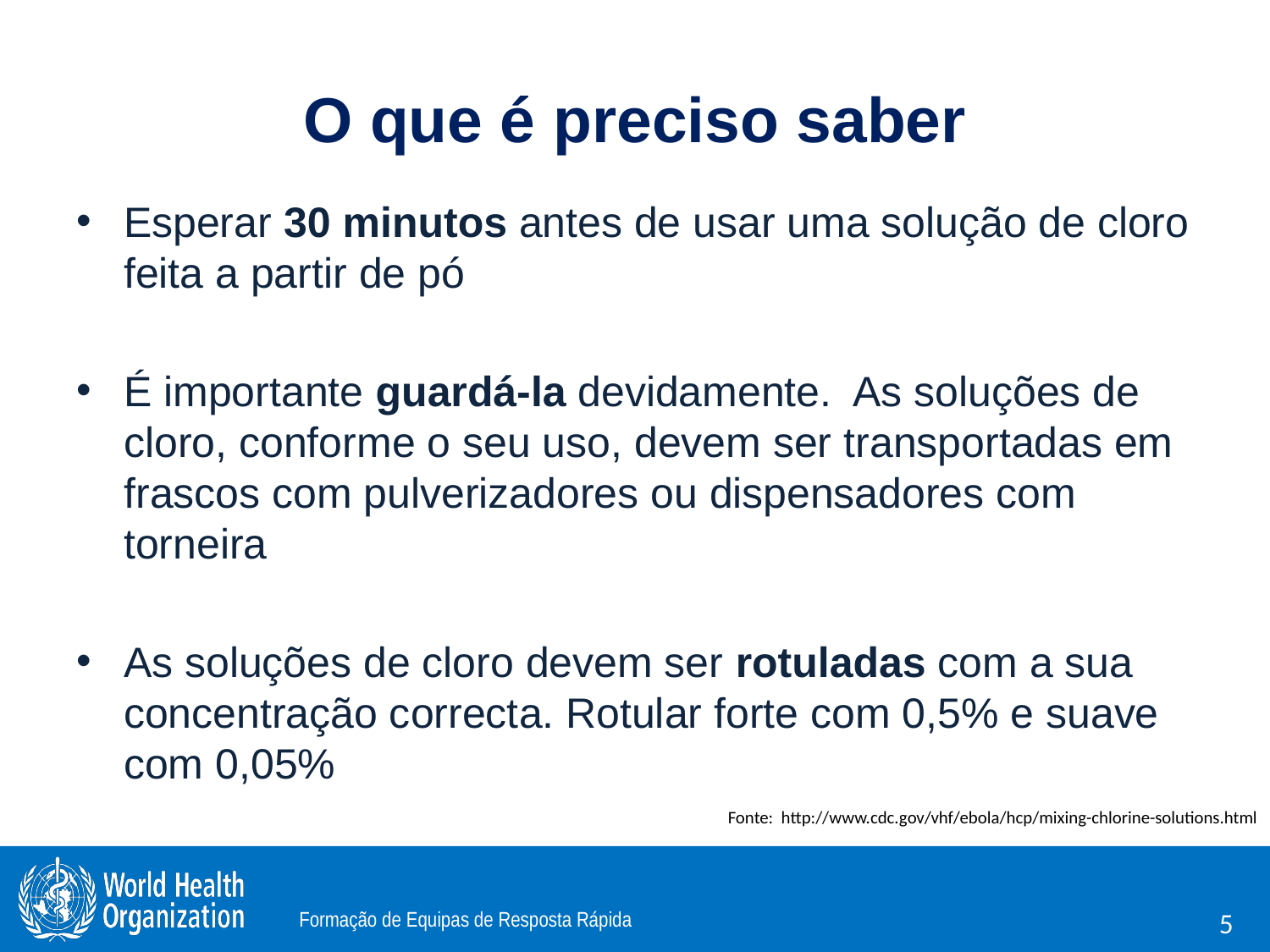

# O que é preciso saber
Esperar 30 minutos antes de usar uma solução de cloro feita a partir de pó

É importante guardá-la devidamente.  As soluções de cloro, conforme o seu uso, devem ser transportadas em frascos com pulverizadores ou dispensadores com torneira

As soluções de cloro devem ser rotuladas com a sua concentração correcta. Rotular forte com 0,5% e suave com 0,05%
Fonte:  http://www.cdc.gov/vhf/ebola/hcp/mixing-chlorine-solutions.html